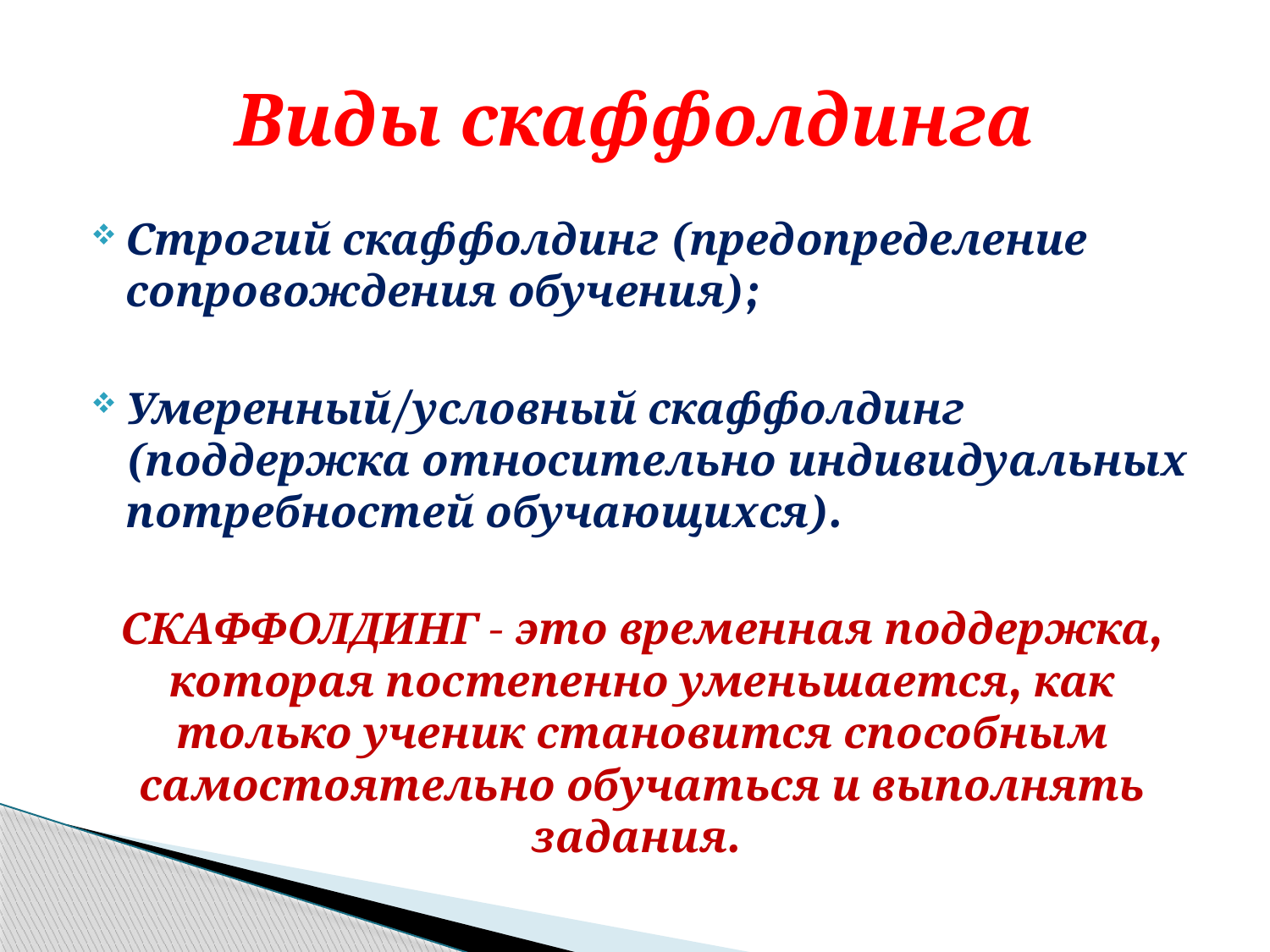

# Виды скаффолдинга
Строгий скаффолдинг (предопределение сопровождения обучения);

Умеренный/условный скаффолдинг (поддержка относительно индивидуальных потребностей обучающихся).

СКАФФОЛДИНГ - это временная поддержка, которая постепенно уменьшается, как только ученик становится способным самостоятельно обучаться и выполнять задания.